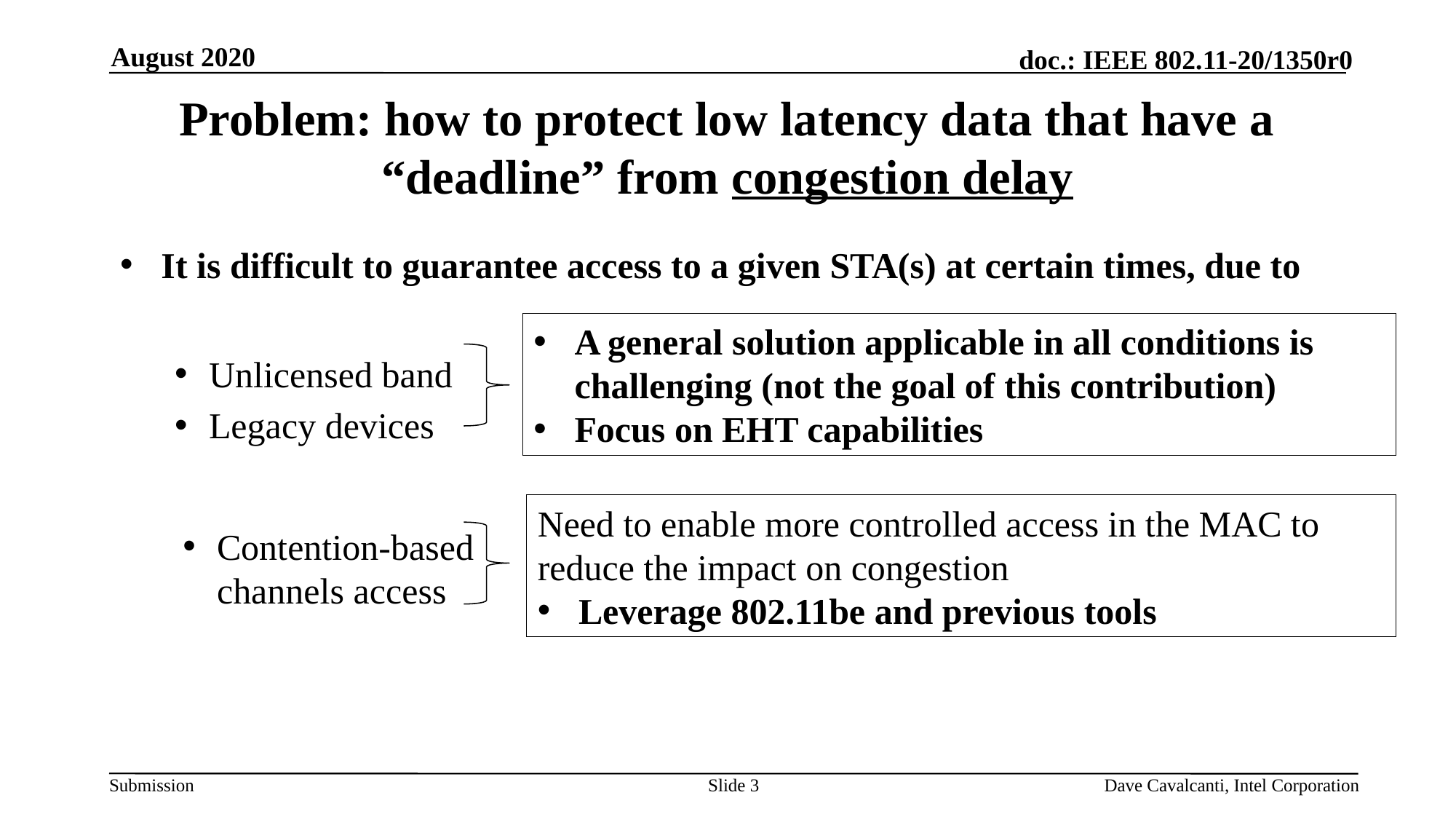

August 2020
# Problem: how to protect low latency data that have a “deadline” from congestion delay
It is difficult to guarantee access to a given STA(s) at certain times, due to

Unlicensed band
Legacy devices
A general solution applicable in all conditions is challenging (not the goal of this contribution)
Focus on EHT capabilities

Need to enable more controlled access in the MAC to reduce the impact on congestion
Leverage 802.11be and previous tools
Contention-based channels access

Slide 3
Dave Cavalcanti, Intel Corporation